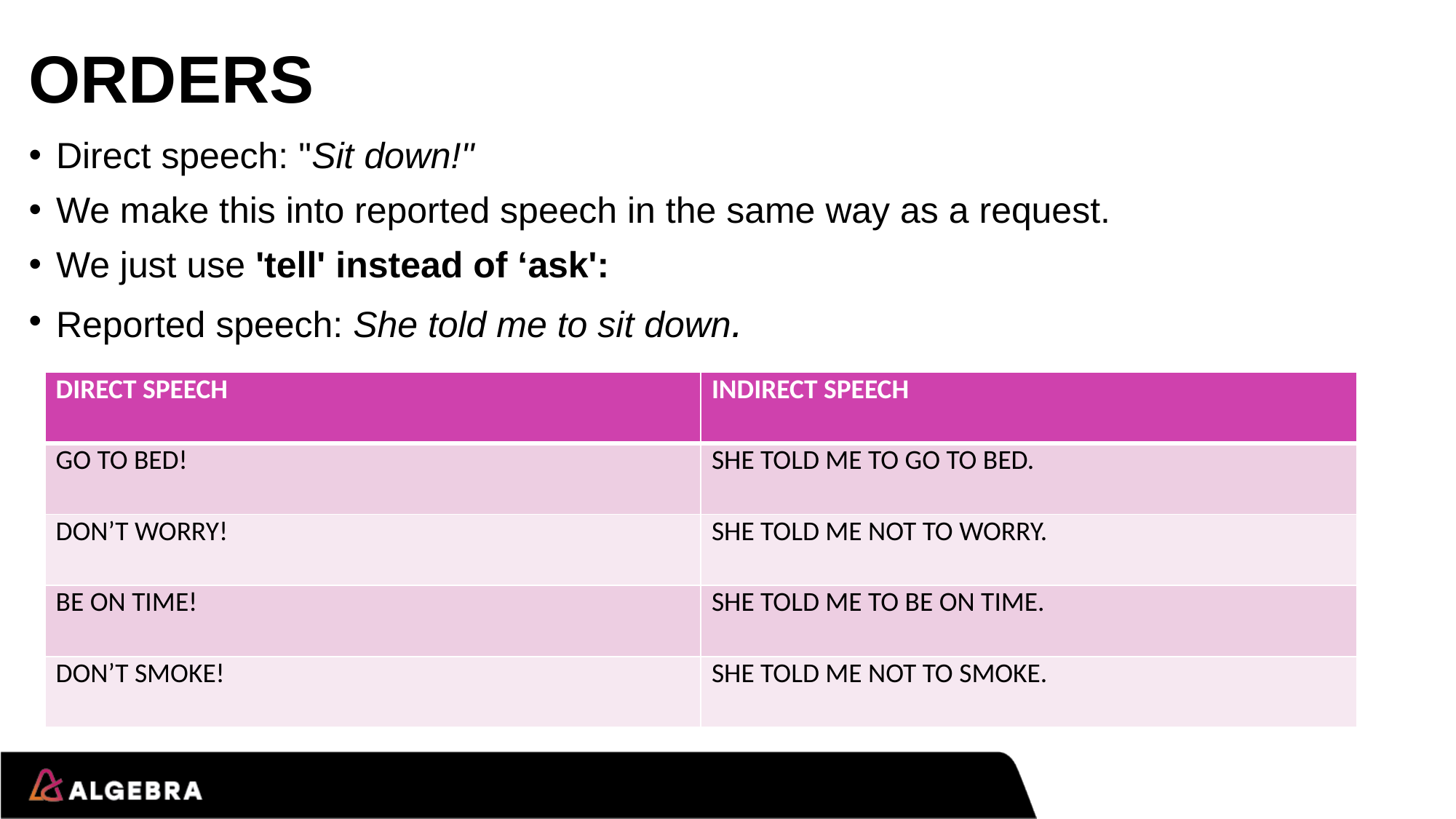

# ORDERS
Direct speech: "Sit down!"
We make this into reported speech in the same way as a request.
We just use 'tell' instead of ‘ask':
Reported speech: She told me to sit down.

| DIRECT SPEECH | INDIRECT SPEECH |
| --- | --- |
| GO TO BED! | SHE TOLD ME TO GO TO BED. |
| DON’T WORRY! | SHE TOLD ME NOT TO WORRY. |
| BE ON TIME! | SHE TOLD ME TO BE ON TIME. |
| DON’T SMOKE! | SHE TOLD ME NOT TO SMOKE. |